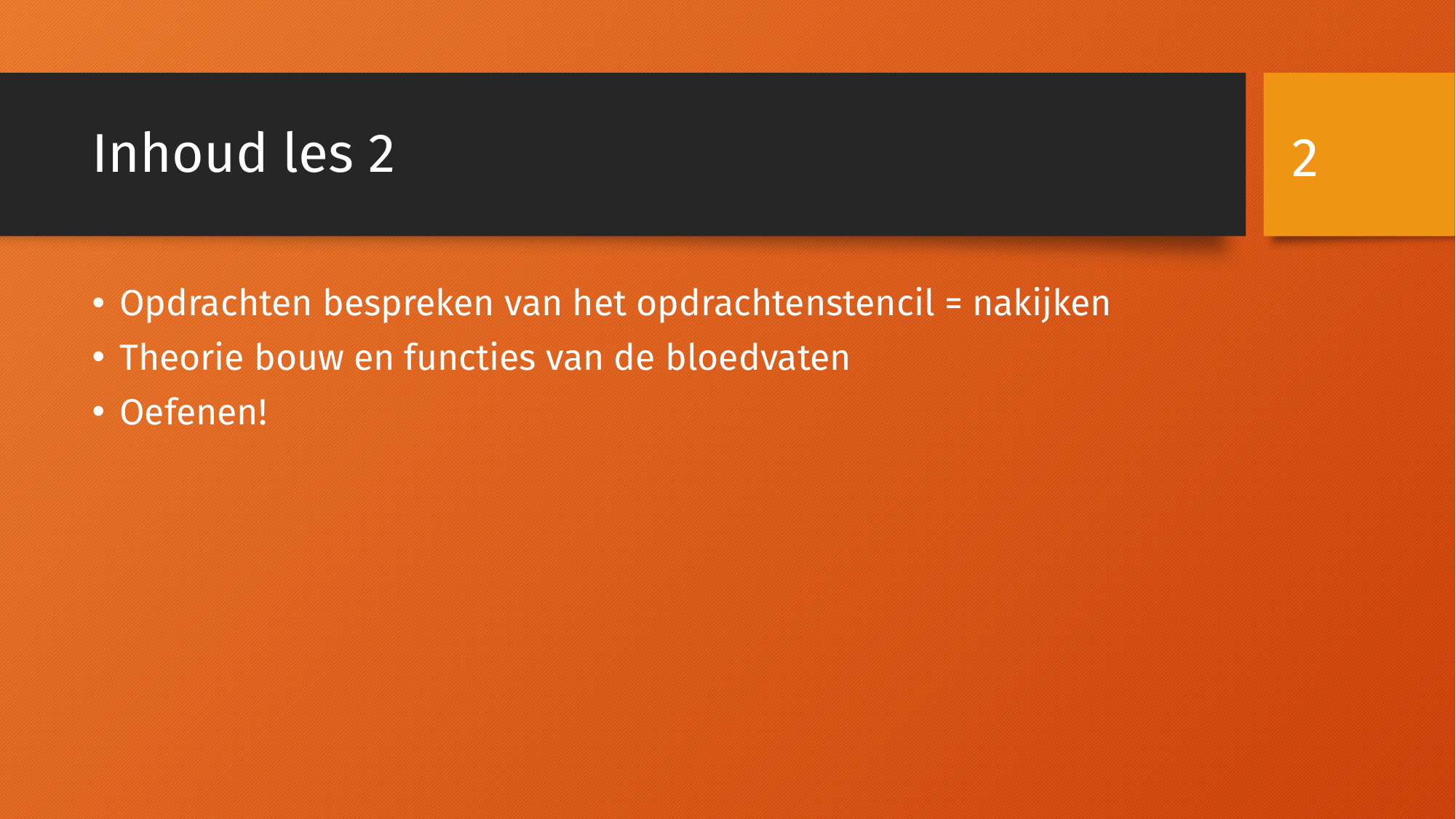

2
# Inhoud les 2
Opdrachten bespreken van het opdrachtenstencil = nakijken
Theorie bouw en functies van de bloedvaten
Oefenen!